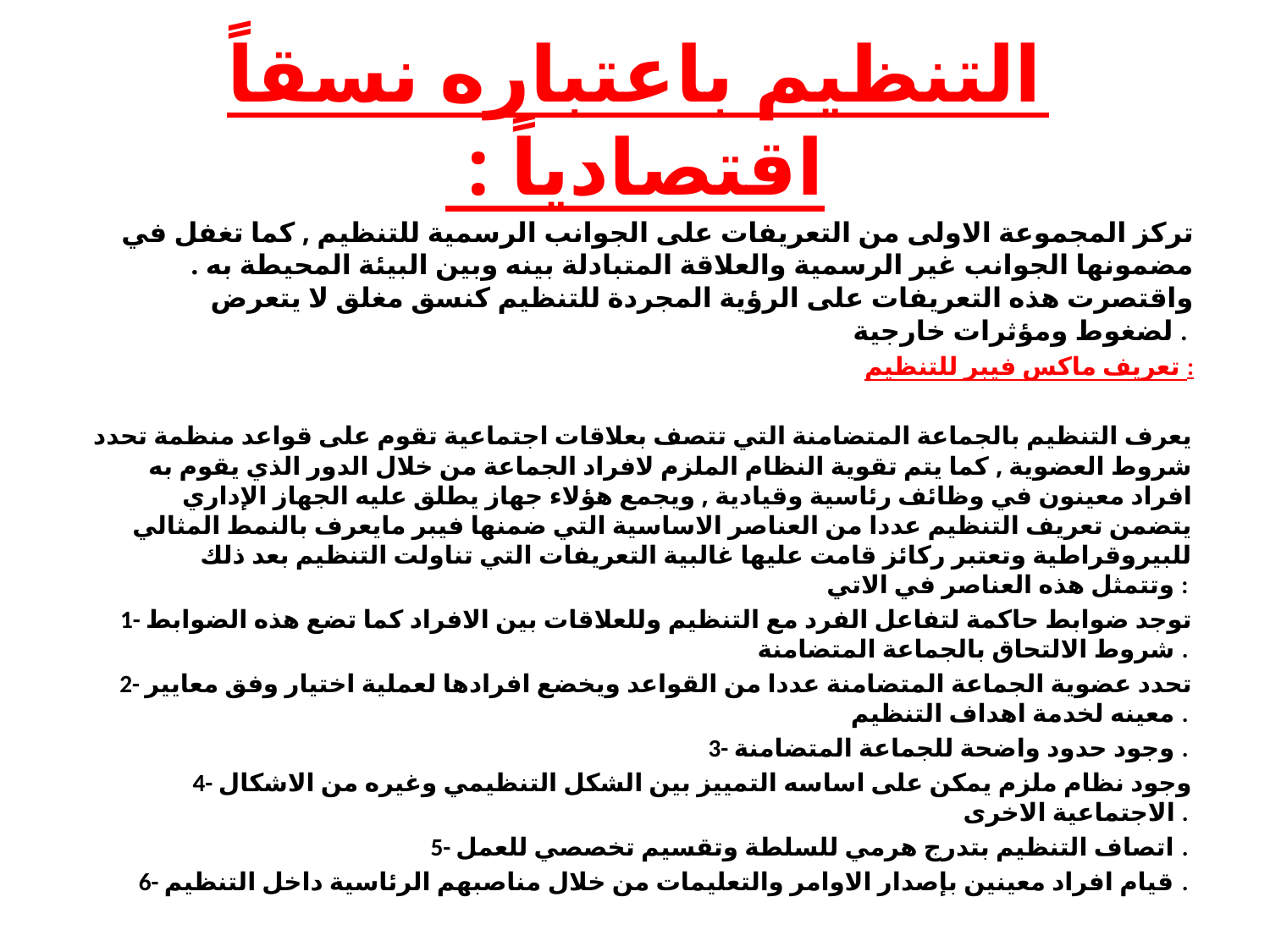

# التنظيم باعتباره نسقاً اقتصادياً :
تركز المجموعة الاولى من التعريفات على الجوانب الرسمية للتنظيم , كما تغفل في مضمونها الجوانب غير الرسمية والعلاقة المتبادلة بينه وبين البيئة المحيطة به . واقتصرت هذه التعريفات على الرؤية المجردة للتنظيم كنسق مغلق لا يتعرض لضغوط ومؤثرات خارجية .
تعريف ماكس فيبر للتنظيم :

يعرف التنظيم بالجماعة المتضامنة التي تتصف بعلاقات اجتماعية تقوم على قواعد منظمة تحدد شروط العضوية , كما يتم تقوية النظام الملزم لافراد الجماعة من خلال الدور الذي يقوم به افراد معينون في وظائف رئاسية وقيادية , ويجمع هؤلاء جهاز يطلق عليه الجهاز الإداري يتضمن تعريف التنظيم عددا من العناصر الاساسية التي ضمنها فيبر مايعرف بالنمط المثالي للبيروقراطية وتعتبر ركائز قامت عليها غالبية التعريفات التي تناولت التنظيم بعد ذلك وتتمثل هذه العناصر في الاتي :
1- توجد ضوابط حاكمة لتفاعل الفرد مع التنظيم وللعلاقات بين الافراد كما تضع هذه الضوابط شروط الالتحاق بالجماعة المتضامنة .
2- تحدد عضوية الجماعة المتضامنة عددا من القواعد ويخضع افرادها لعملية اختيار وفق معايير معينه لخدمة اهداف التنظيم .
3- وجود حدود واضحة للجماعة المتضامنة .
4- وجود نظام ملزم يمكن على اساسه التمييز بين الشكل التنظيمي وغيره من الاشكال الاجتماعية الاخرى .
5- اتصاف التنظيم بتدرج هرمي للسلطة وتقسيم تخصصي للعمل .
6- قيام افراد معينين بإصدار الاوامر والتعليمات من خلال مناصبهم الرئاسية داخل التنظيم .